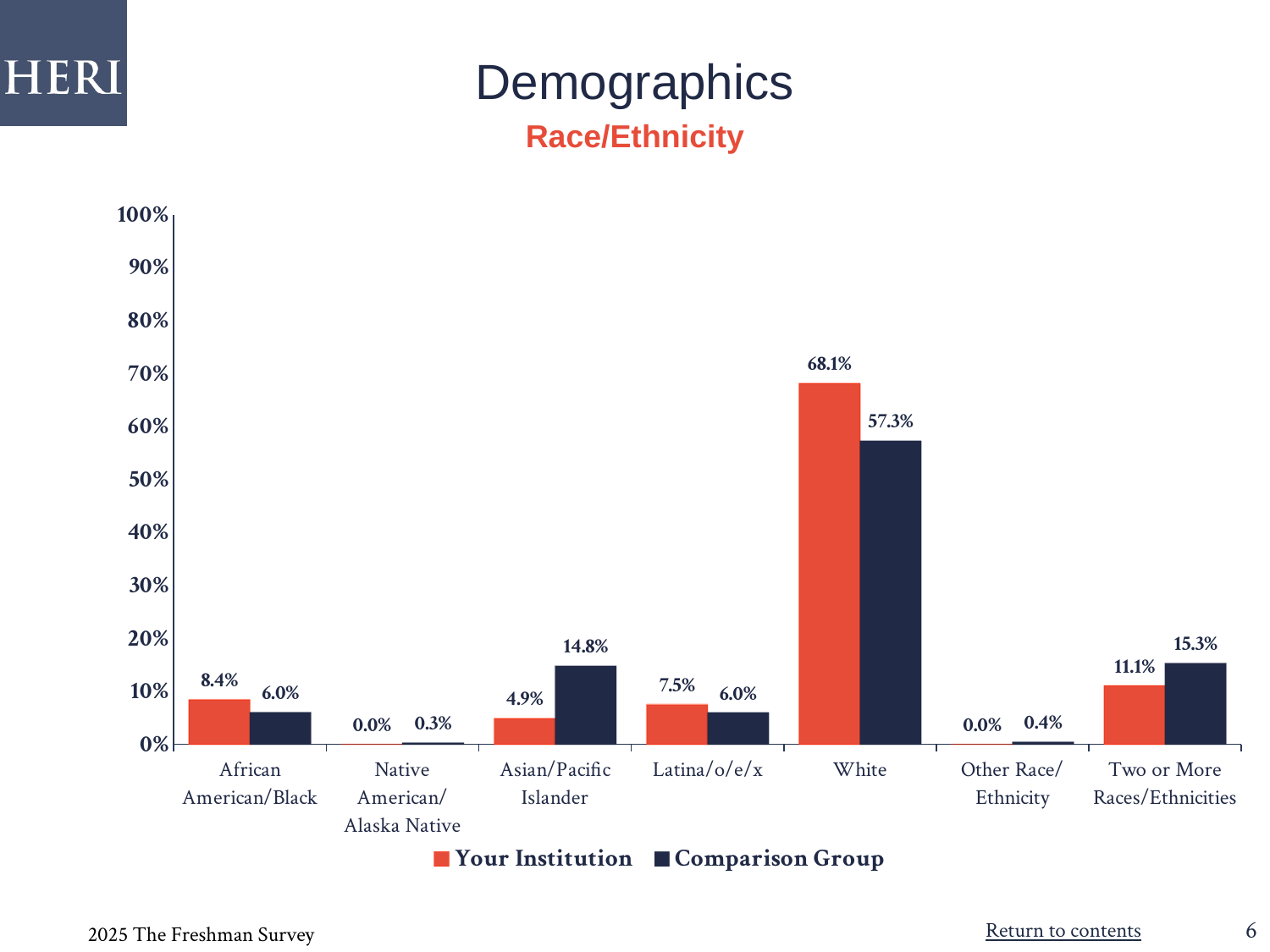

Demographics
Race/Ethnicity

### Chart

| Category | Your Institution | Comparison Group |
|---|---|---|
| African American/Black | 0.08410000000000001 | 0.06 |
| Native American/Alaska Native | 0.0 | 0.0028000000000000004 |
| Asian/Pacific Islander | 0.0487 | 0.1477 |
| Latina/o/e/x | 0.07519999999999999 | 0.0596 |
| White | 0.6814 | 0.5728 |
| Other Race/ Ethnicity | 0.0 | 0.0040999999999999995 |
| Two or More Races/Ethnicities | 0.1106 | 0.15289999999999998 |
2025 The Freshman Survey
6
Return to contents
6